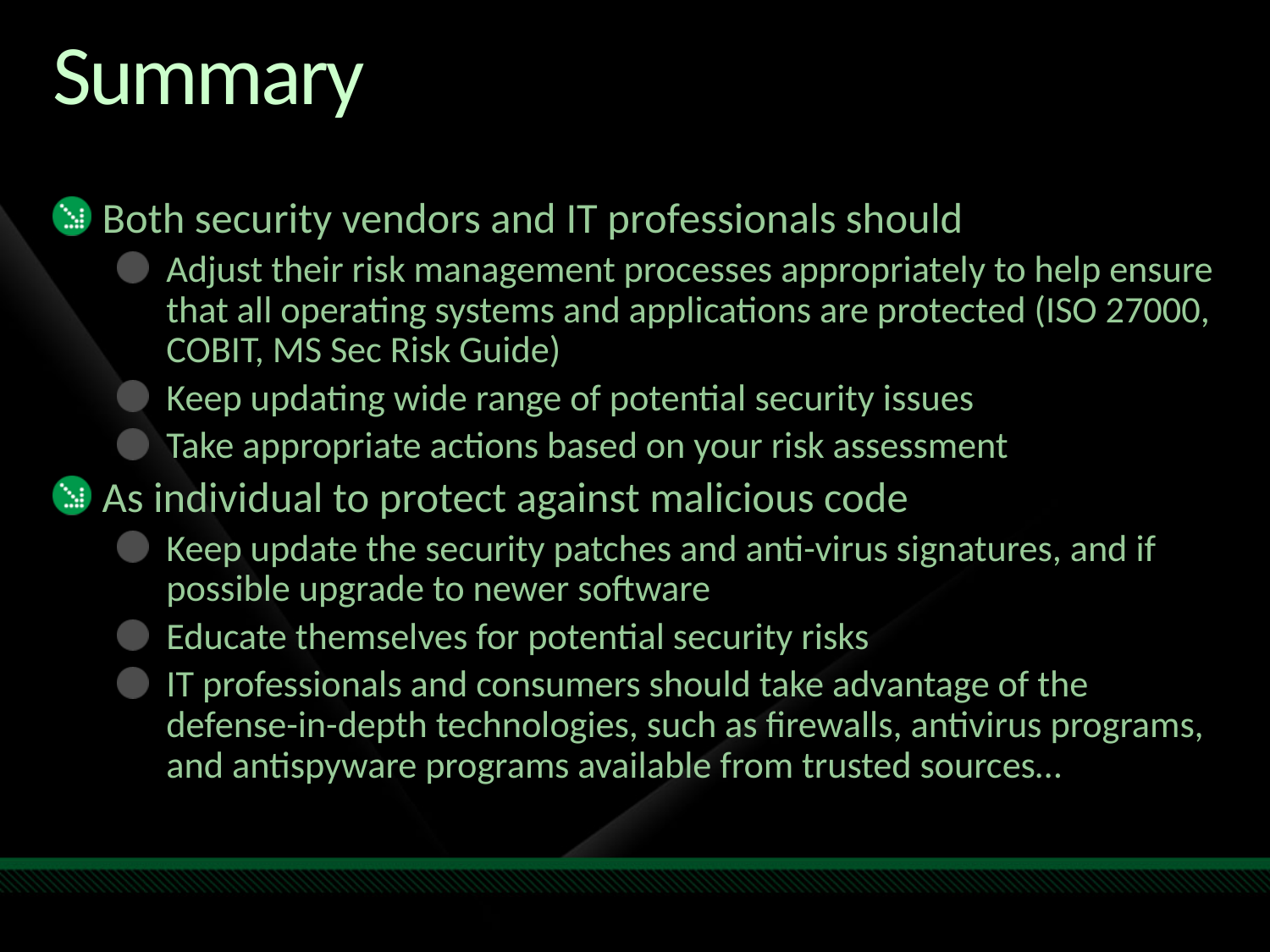

# Summary
Both security vendors and IT professionals should
Adjust their risk management processes appropriately to help ensure that all operating systems and applications are protected (ISO 27000, COBIT, MS Sec Risk Guide)
Keep updating wide range of potential security issues
Take appropriate actions based on your risk assessment
As individual to protect against malicious code
Keep update the security patches and anti-virus signatures, and if possible upgrade to newer software
Educate themselves for potential security risks
IT professionals and consumers should take advantage of the defense-in-depth technologies, such as firewalls, antivirus programs, and antispyware programs available from trusted sources…